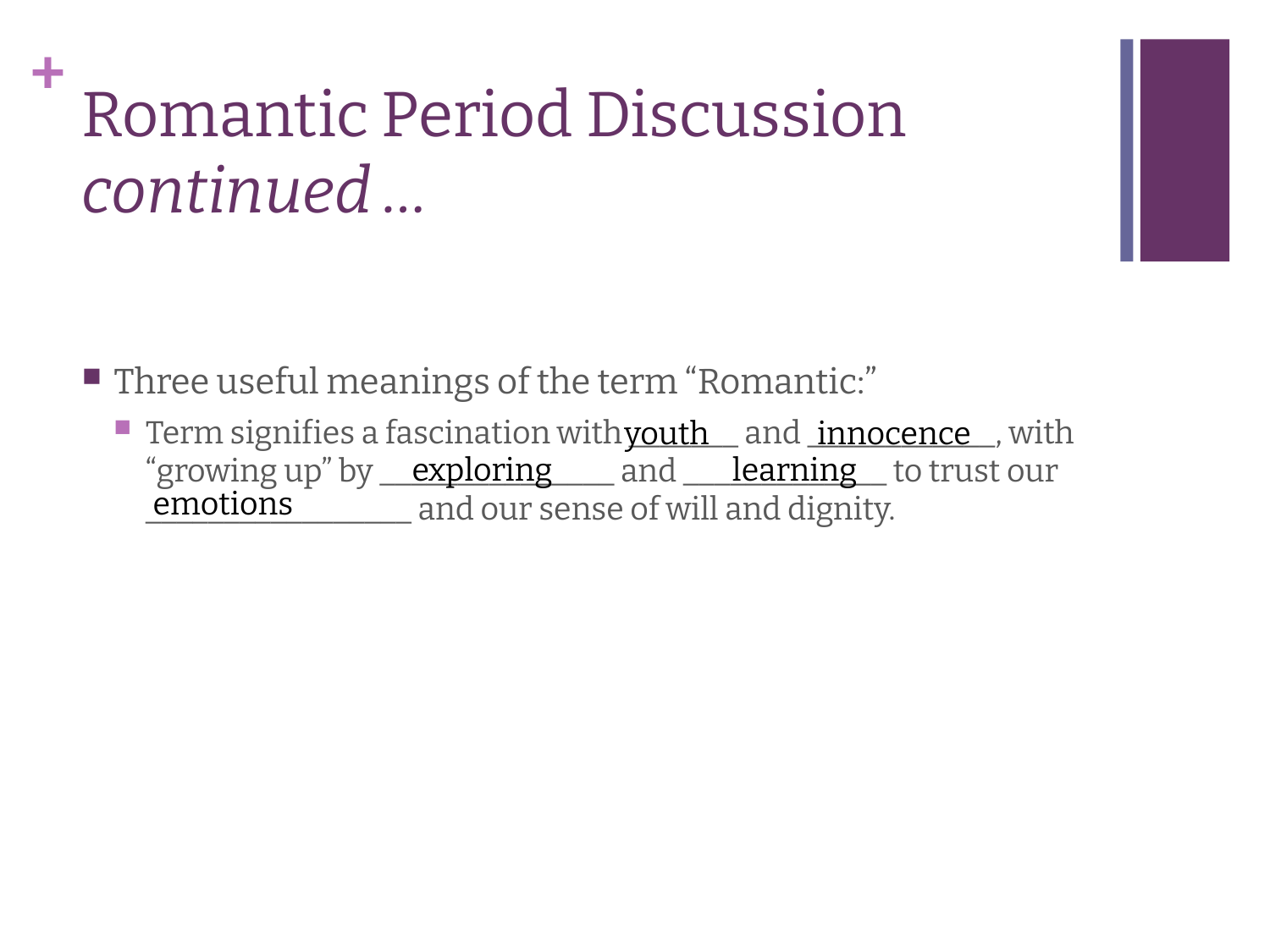

# Romantic Period Discussion continued …

Three useful meanings of the term “Romantic:”
Term signifies a fascination with _______ and ____________, with “growing up” by _______________ and _____________ to trust our _________________ and our sense of will and dignity.
youth
innocence
exploring
learning
emotions